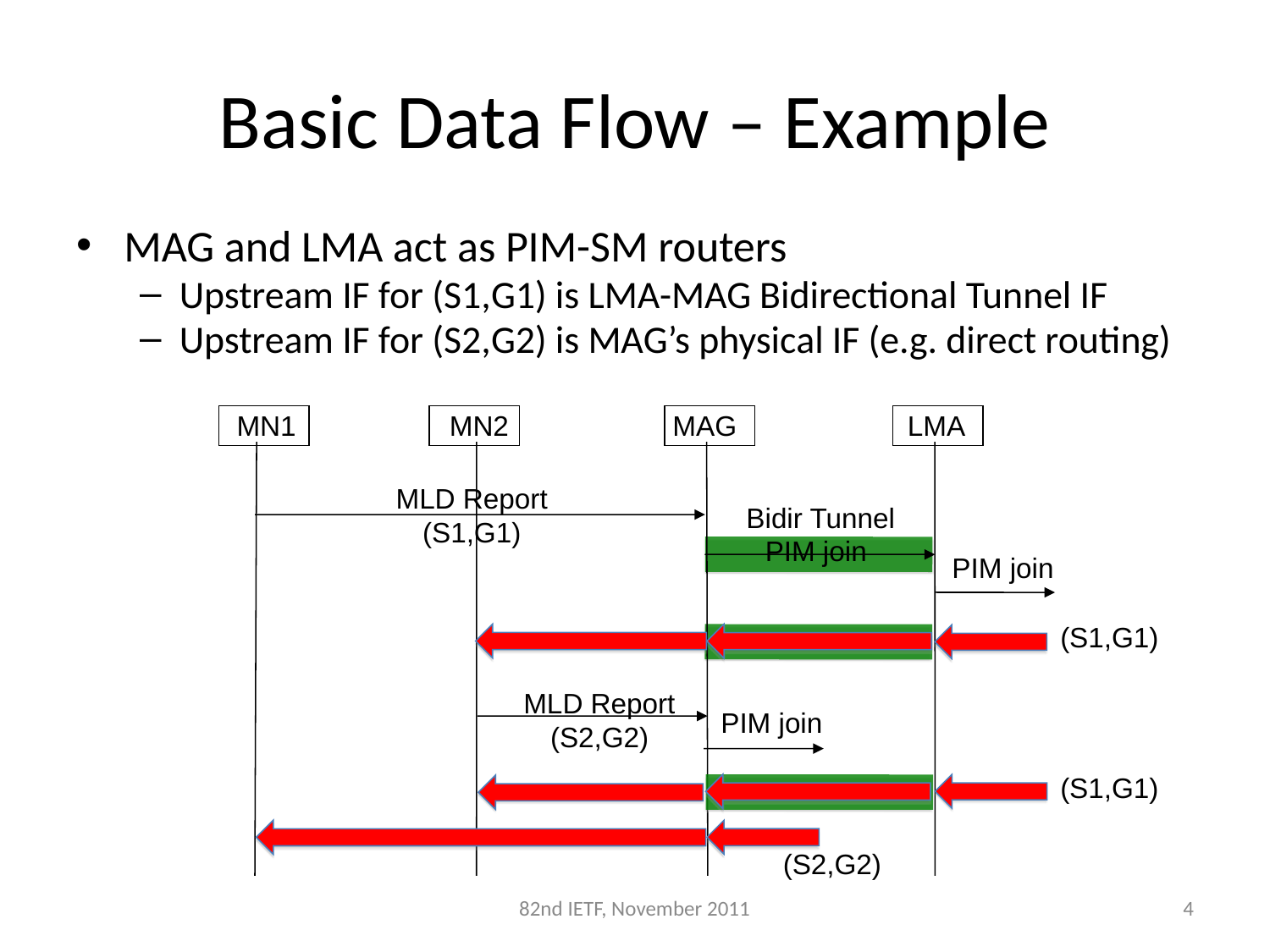

# Basic Data Flow – Example
MAG and LMA act as PIM-SM routers
Upstream IF for (S1,G1) is LMA-MAG Bidirectional Tunnel IF
Upstream IF for (S2,G2) is MAG’s physical IF (e.g. direct routing)
MN1
MN2
MAG
LMA

MLD Report
(S1,G1)
Bidir Tunnel

PIM join
PIM join

(S1,G1)

MLD Report
(S2,G2)
PIM join

(S1,G1)

(S2,G2)
82nd IETF, November 2011
4